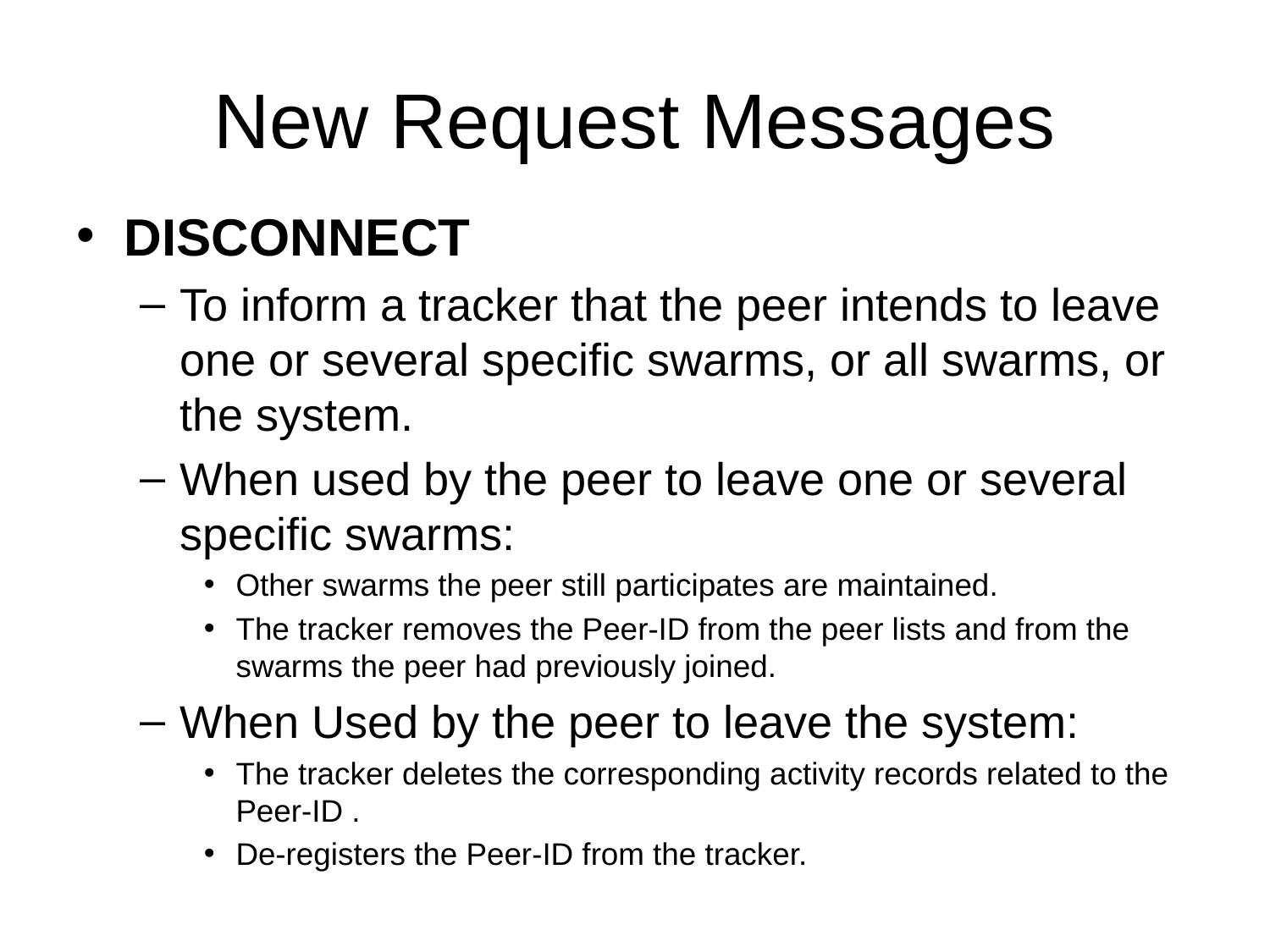

# New Request Messages
DISCONNECT
To inform a tracker that the peer intends to leave one or several specific swarms, or all swarms, or the system.
When used by the peer to leave one or several specific swarms:
Other swarms the peer still participates are maintained.
The tracker removes the Peer-ID from the peer lists and from the swarms the peer had previously joined.
When Used by the peer to leave the system:
The tracker deletes the corresponding activity records related to the Peer-ID .
De-registers the Peer-ID from the tracker.